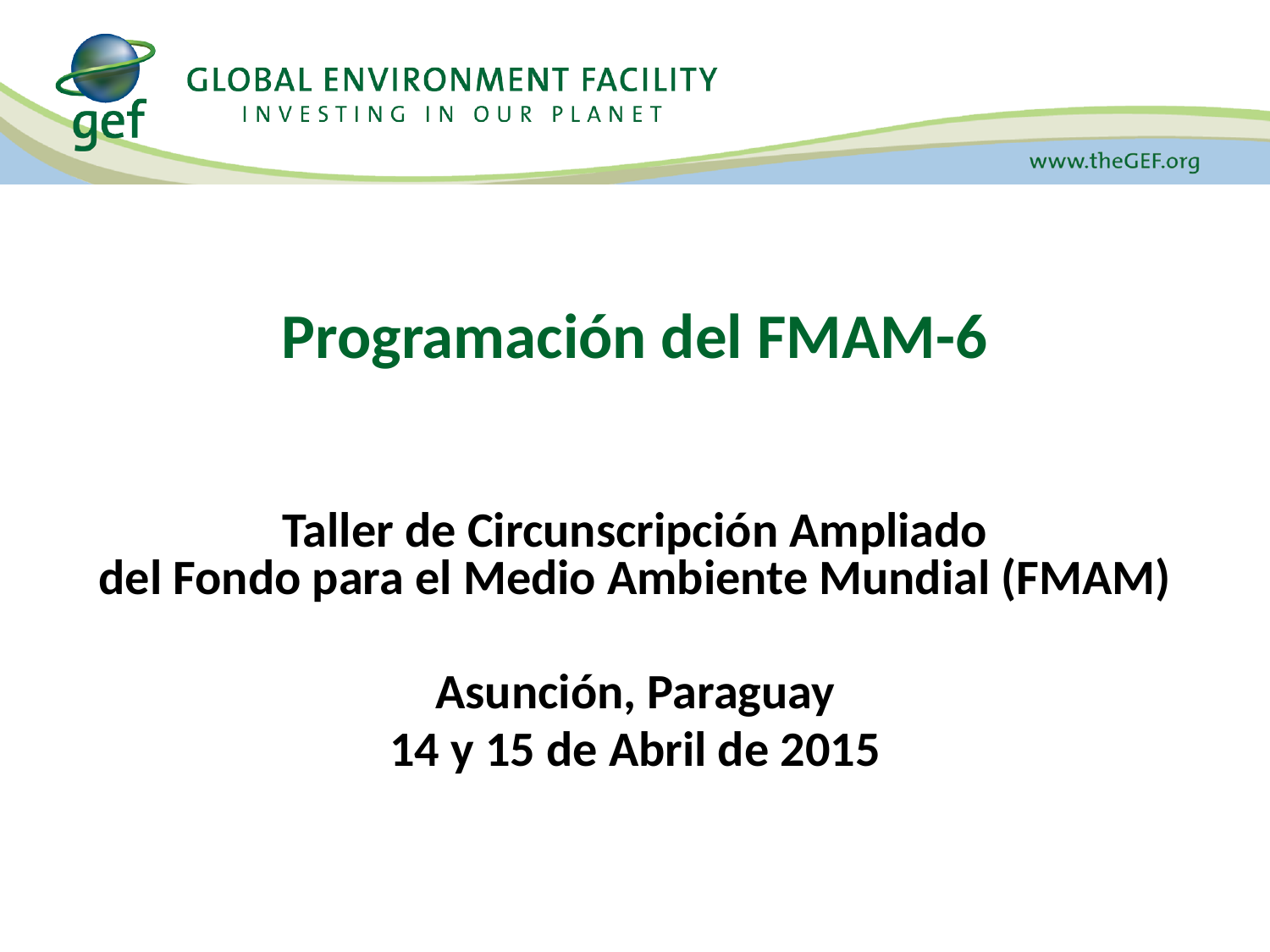

# Programación del FMAM-6

Taller de Circunscripción Ampliado
del Fondo para el Medio Ambiente Mundial (FMAM)

Asunción, Paraguay
14 y 15 de Abril de 2015